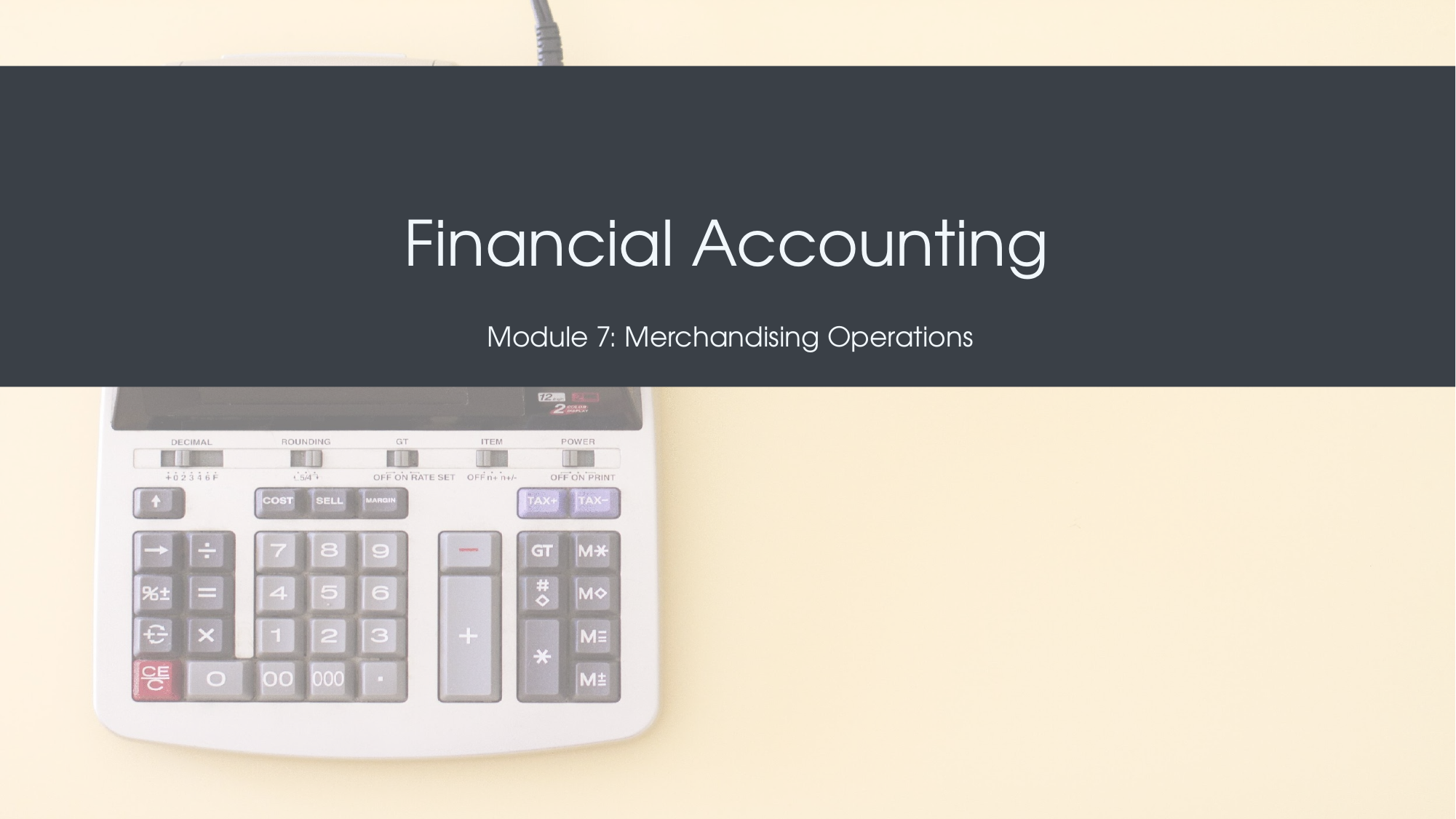

# Financial Accounting
Module 7: Merchandising Operations